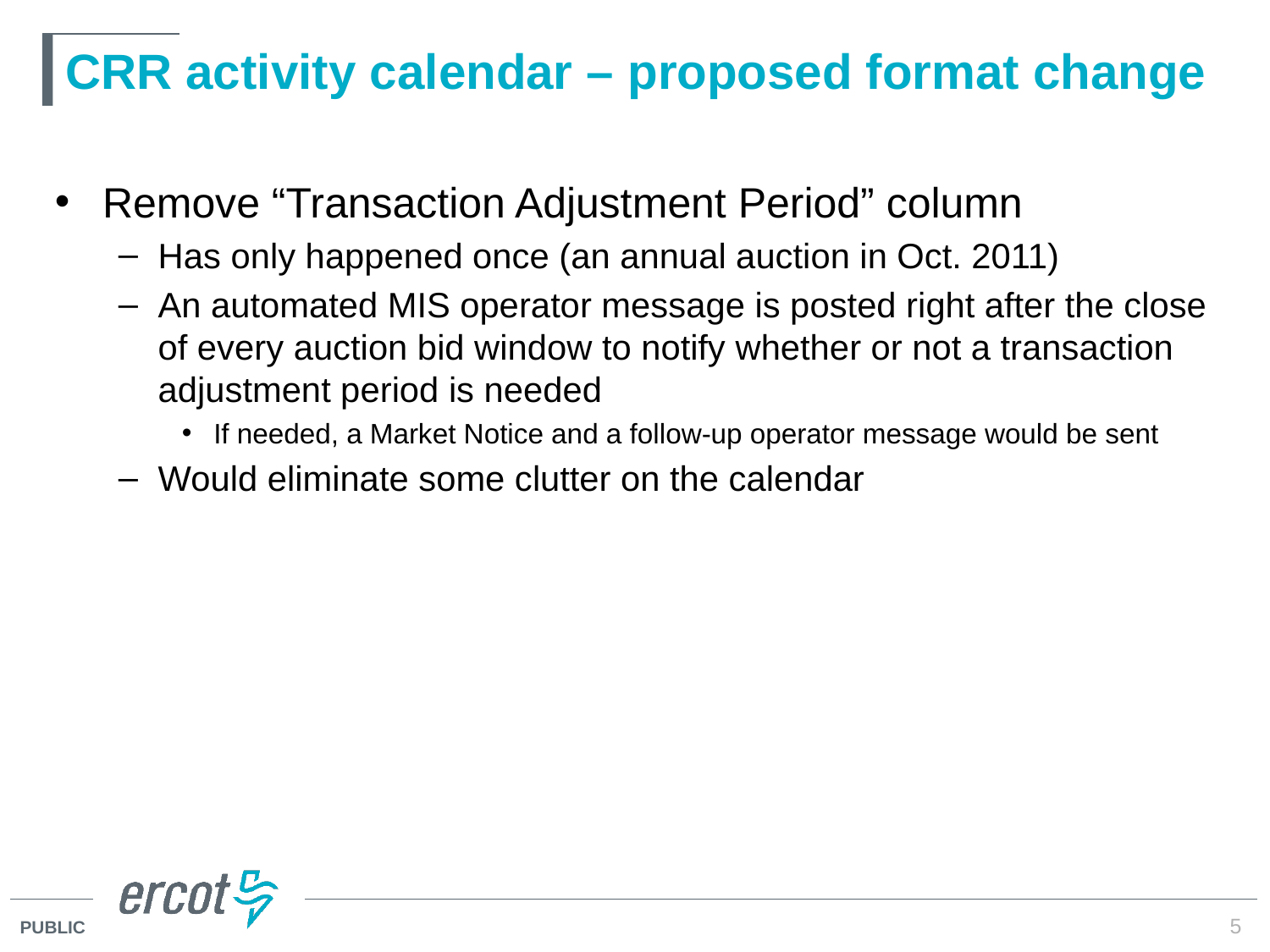

# CRR activity calendar – proposed format change
Remove “Transaction Adjustment Period” column
Has only happened once (an annual auction in Oct. 2011)
An automated MIS operator message is posted right after the close of every auction bid window to notify whether or not a transaction adjustment period is needed
If needed, a Market Notice and a follow-up operator message would be sent
Would eliminate some clutter on the calendar

5